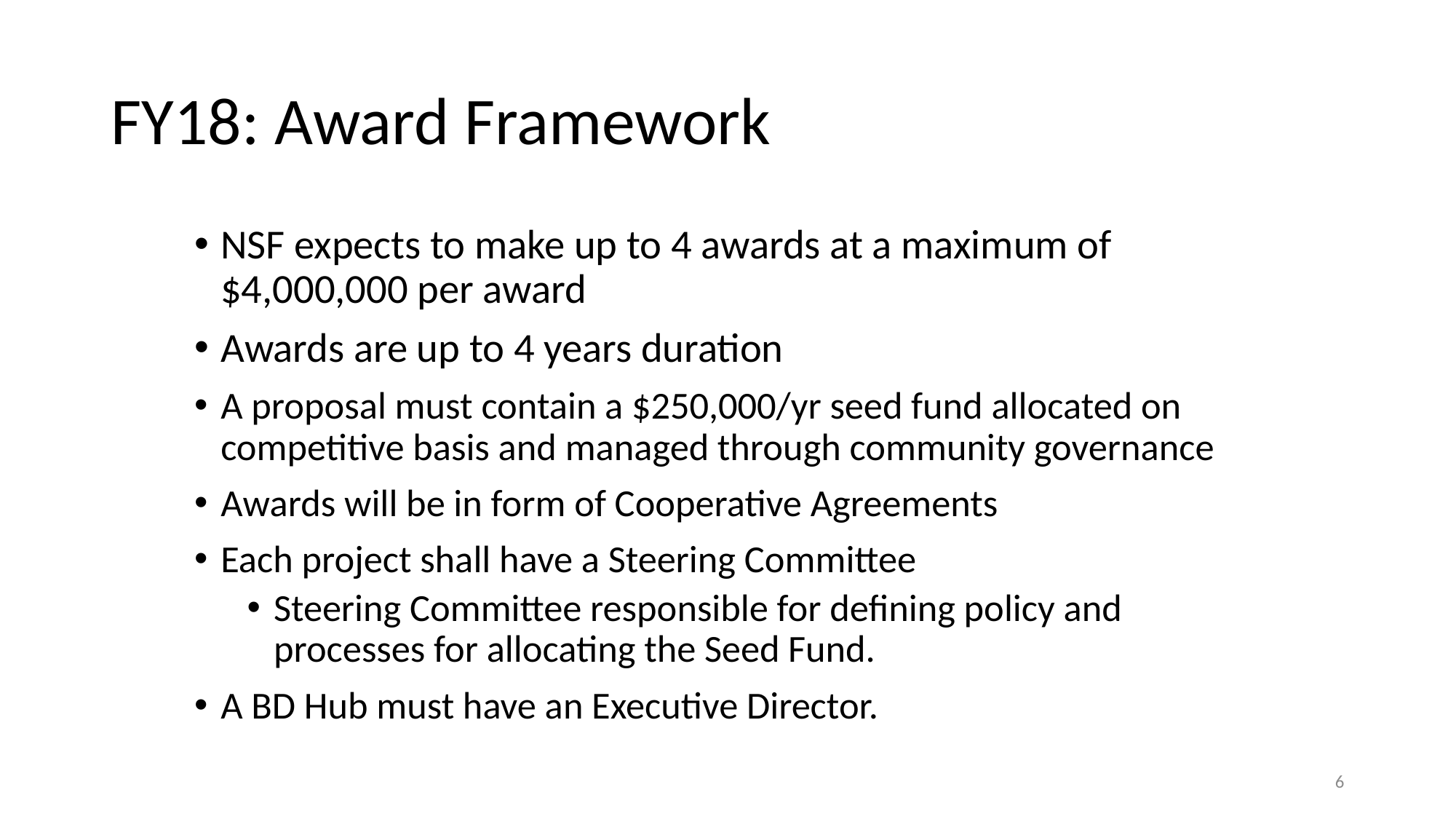

# FY18: Award Framework
NSF expects to make up to 4 awards at a maximum of $4,000,000 per award
Awards are up to 4 years duration
A proposal must contain a $250,000/yr seed fund allocated on competitive basis and managed through community governance
Awards will be in form of Cooperative Agreements
Each project shall have a Steering Committee
Steering Committee responsible for defining policy and processes for allocating the Seed Fund.
A BD Hub must have an Executive Director.

6